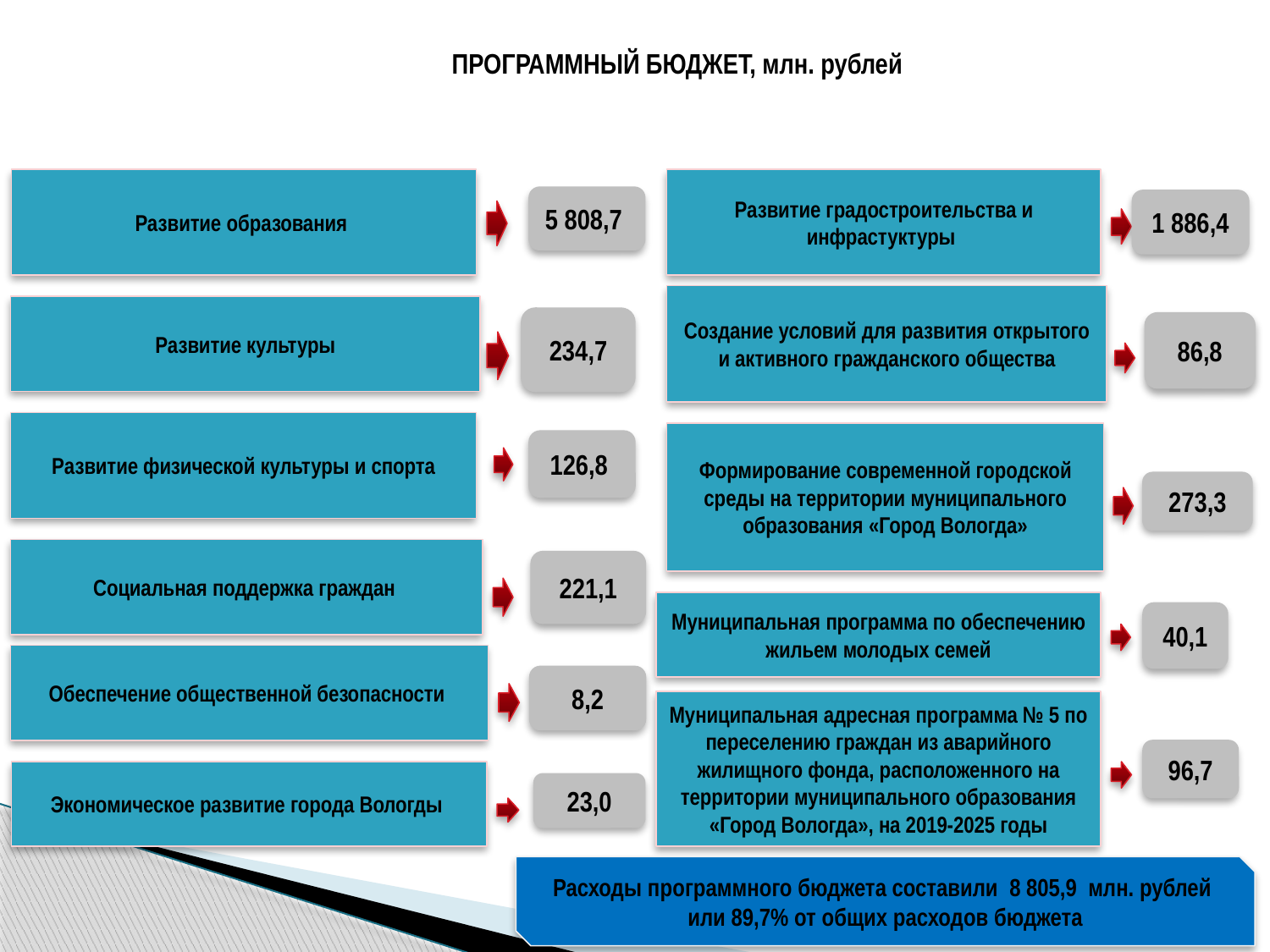

ПРОГРАММНЫЙ БЮДЖЕТ, млн. рублей
Развитие образования
5 808,7

Развитие градостроительства и инфрастуктуры

1 886,4
Создание условий для развития открытого и активного гражданского общества
86,8

Развитие культуры
234,7

100,1%
Развитие физической культуры и спорта
126,8

Формирование современной городской среды на территории муниципального образования «Город Вологда»
273,3

Социальная поддержка граждан
221,1

Муниципальная программа по обеспечению жильем молодых семей
40,1

Муниципальная адресная программа № 5 по переселению граждан из аварийного жилищного фонда, расположенного на территории муниципального образования «Город Вологда», на 2019-2025 годы
96,7

Обеспечение общественной безопасности
8,2

Экономическое развитие города Вологды
23,0

Расходы программного бюджета составили  8 805,9  млн. рублей  или 89,7% от общих расходов бюджета